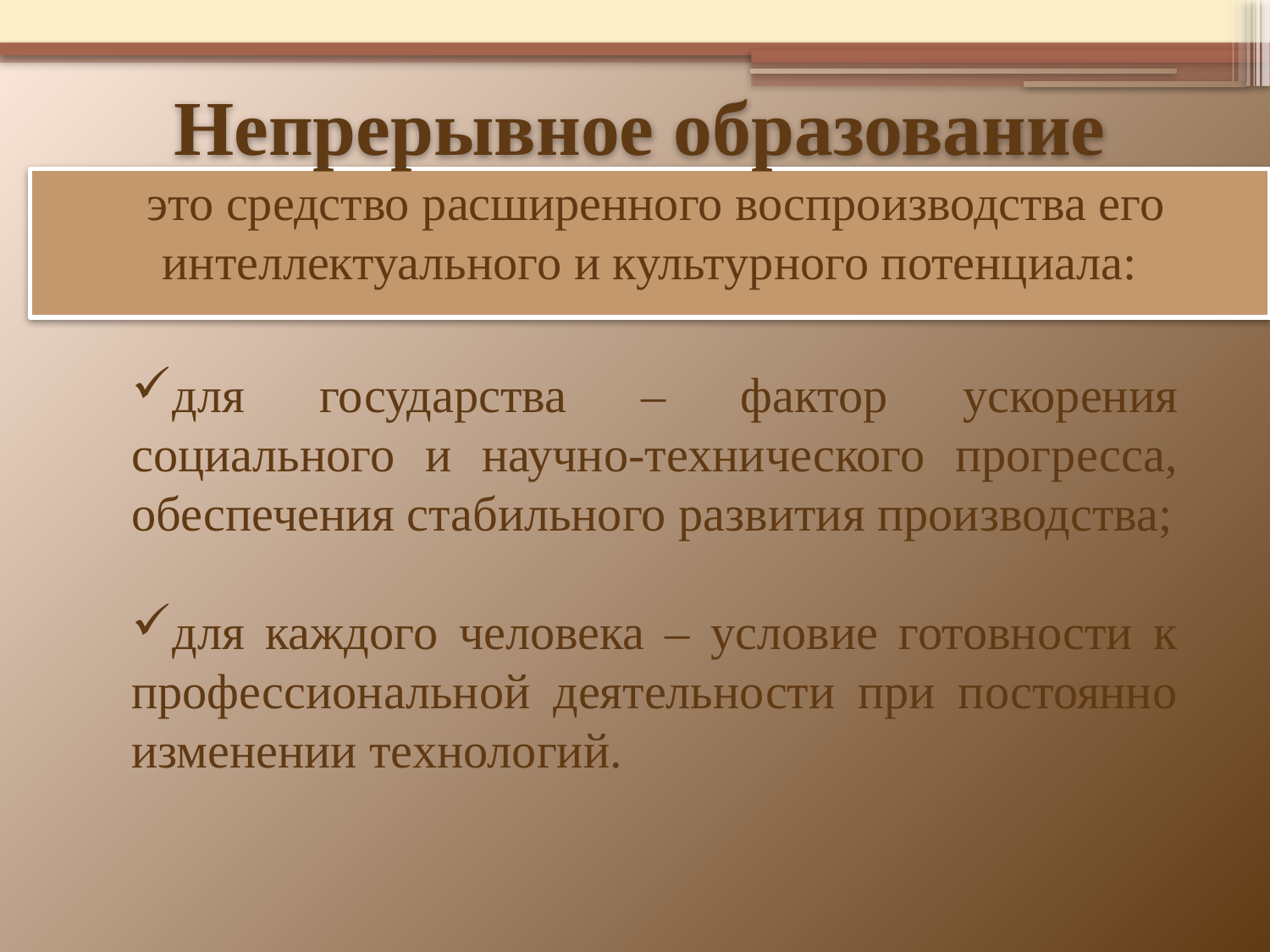

# Непрерывное образование это средство расширенного воспроизводства его интеллектуального и культурного потенциала:
для государства – фактор ускорения социального и научно-технического прогресса, обеспечения стабильного развития производства;

для каждого человека – условие готовности к профессиональной деятельности при постоянно изменении технологий.